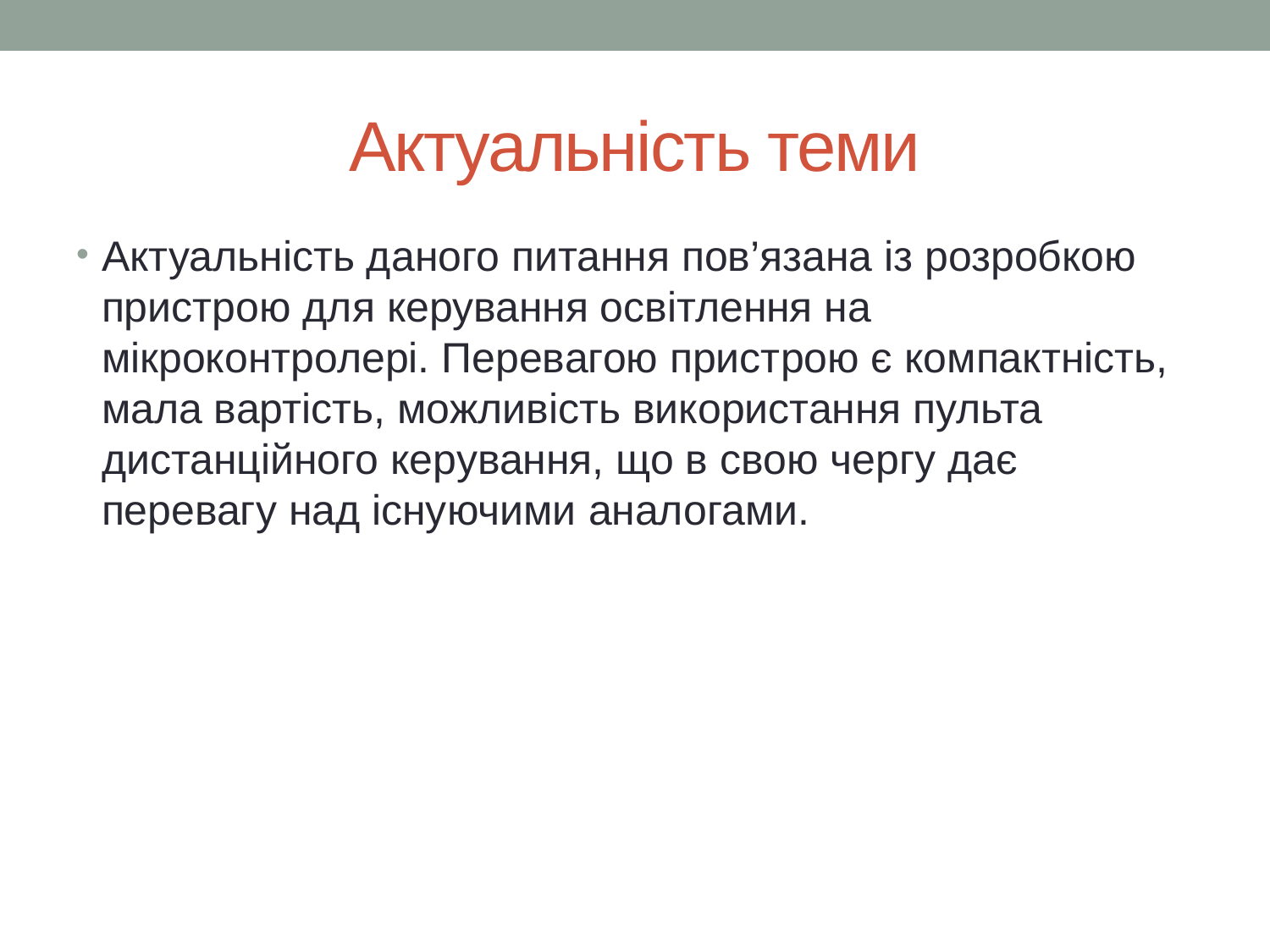

# Актуальність теми
Актуальність даного питання пов’язана із розробкою пристрою для керування освітлення на мікроконтролері. Перевагою пристрою є компактність, мала вартість, можливість використання пульта дистанційного керування, що в свою чергу дає перевагу над існуючими аналогами.